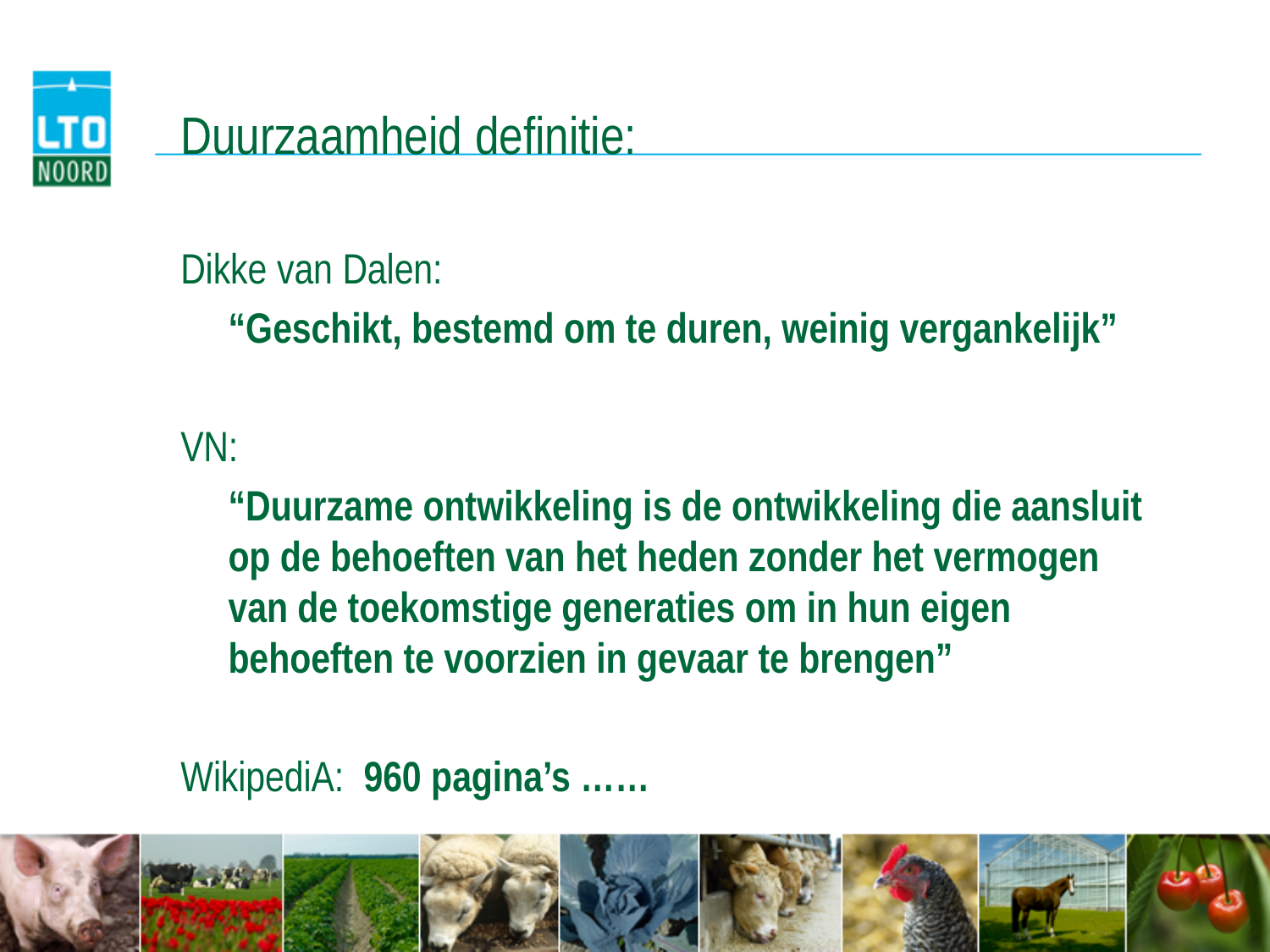

# Duurzaamheid definitie:
Dikke van Dalen:
	“Geschikt, bestemd om te duren, weinig vergankelijk”

VN:
	“Duurzame ontwikkeling is de ontwikkeling die aansluit op de behoeften van het heden zonder het vermogen van de toekomstige generaties om in hun eigen behoeften te voorzien in gevaar te brengen”

WikipediA:  960 pagina’s ……